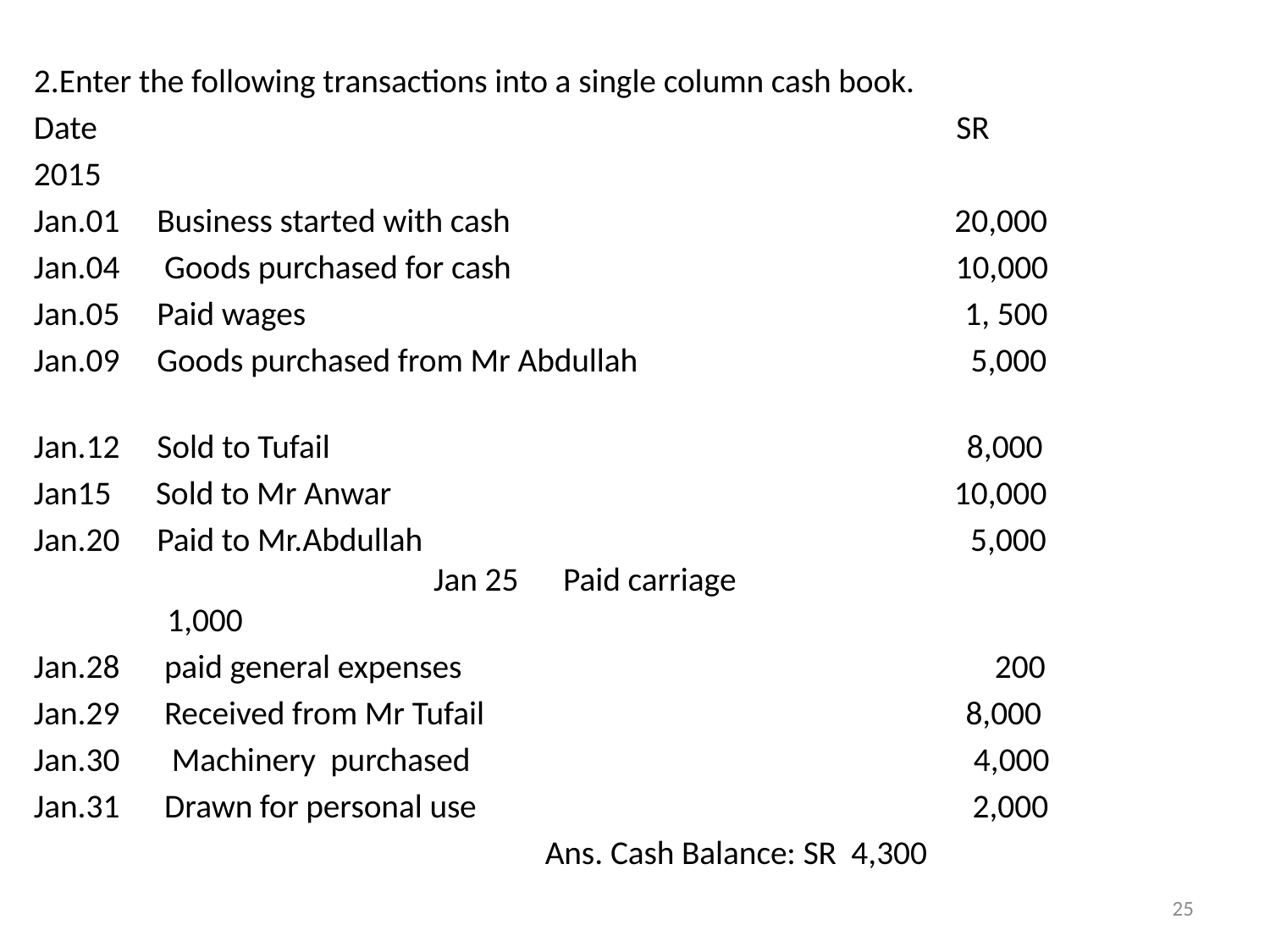

2.Enter the following transactions into a single column cash book.
Date                                                                                                                    SR
2015
Jan.01     Business started with cash                                                            20,000
Jan.04      Goods purchased for cash                                                            10,000
Jan.05     Paid wages                                                                                         1, 500
Jan.09     Goods purchased from Mr Abdullah                                             5,000
Jan.12     Sold to Tufail                                                                                      8,000
Jan15      Sold to Mr Anwar                                                                            10,000
Jan.20     Paid to Mr.Abdullah                                                                          5,000                                                                                Jan 25      Paid carriage                                                                                      1,000
Jan.28      paid general expenses                                                                        200
Jan.29      Received from Mr Tufail                                                                 8,000
Jan.30       Machinery  purchased                                                                    4,000
Jan.31      Drawn for personal use                                                                   2,000
                                                                     Ans. Cash Balance: SR  4,300

25